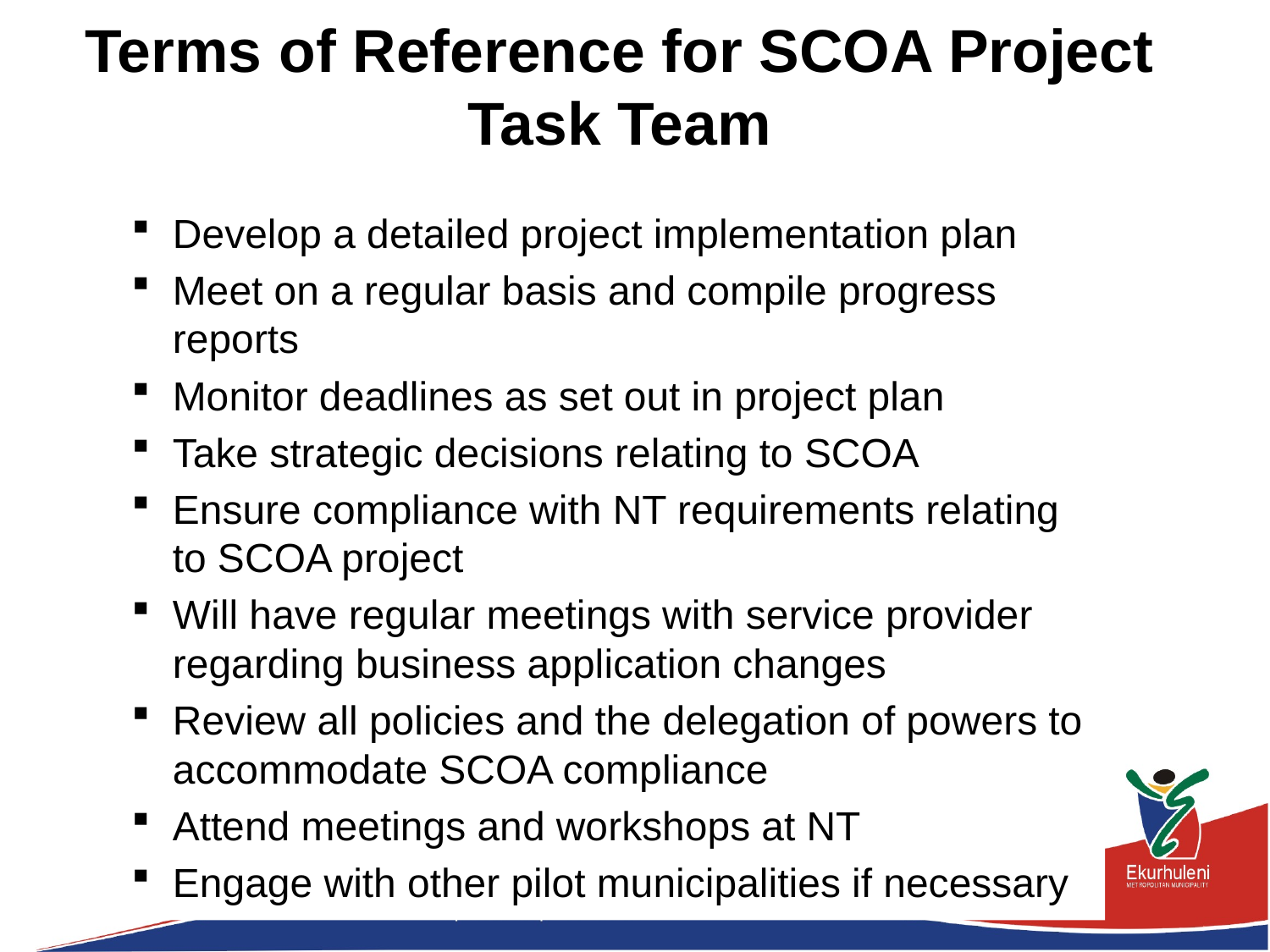

# Terms of Reference for SCOA Project Task Team
Develop a detailed project implementation plan
Meet on a regular basis and compile progress reports
Monitor deadlines as set out in project plan
Take strategic decisions relating to SCOA
Ensure compliance with NT requirements relating to SCOA project
Will have regular meetings with service provider regarding business application changes
Review all policies and the delegation of powers to accommodate SCOA compliance
Attend meetings and workshops at NT
Engage with other pilot municipalities if necessary